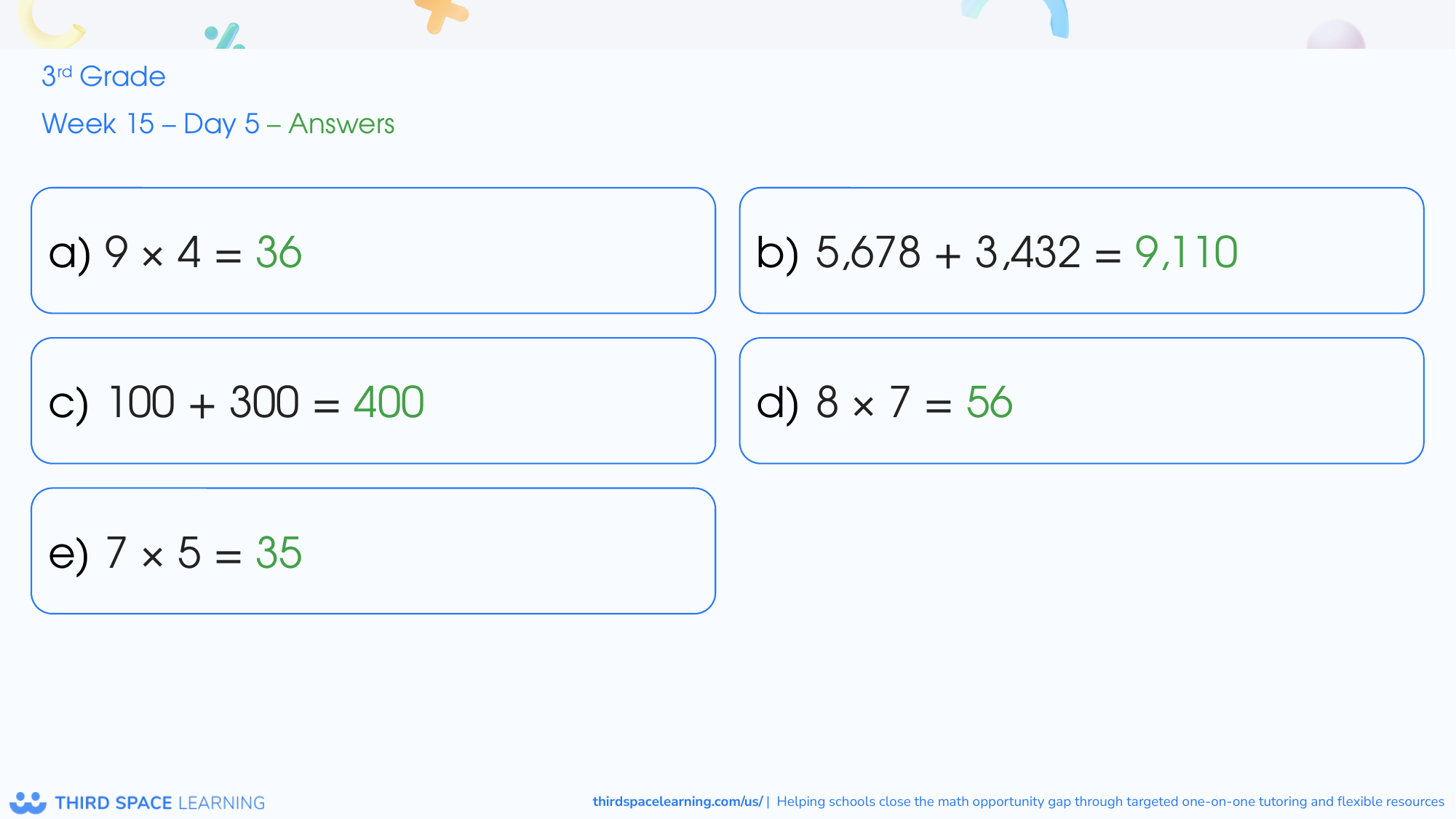

3rd Grade
Week 15 – Day 5 – Answers
9 × 4 = 36
5,678 + 3,432 = 9,110
100 + 300 = 400
8 × 7 = 56
7 × 5 = 35